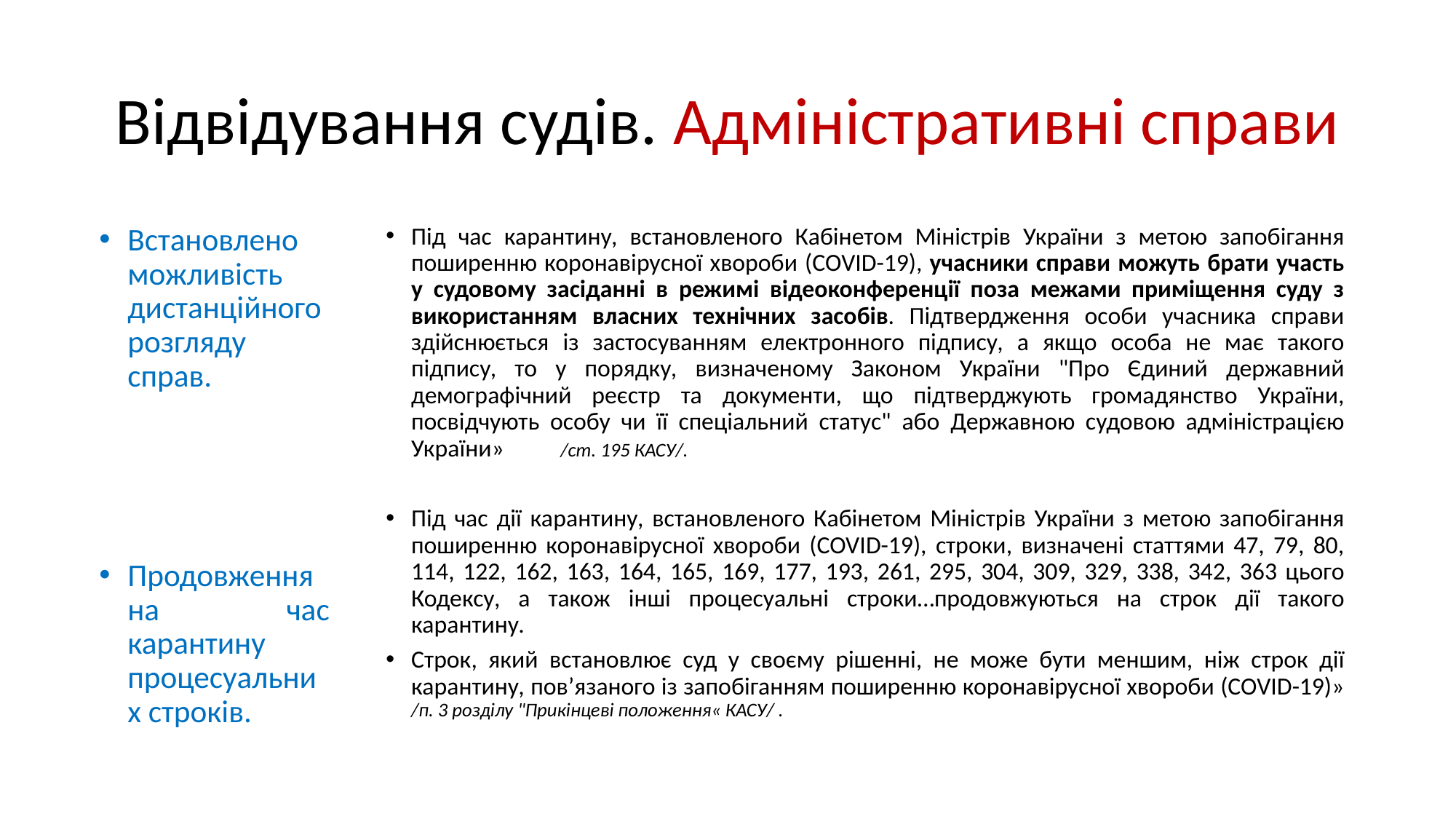

# Відвідування судів. Адміністративні справи
Встановлено можливість дистанційного розгляду справ.

Продовження на час карантину процесуальних строків.

Під час карантину, встановленого Кабінетом Міністрів України з метою запобігання поширенню коронавірусної хвороби (COVID-19), учасники справи можуть брати участь у судовому засіданні в режимі відеоконференції поза межами приміщення суду з використанням власних технічних засобів. Підтвердження особи учасника справи здійснюється із застосуванням електронного підпису, а якщо особа не має такого підпису, то у порядку, визначеному Законом України "Про Єдиний державний демографічний реєстр та документи, що підтверджують громадянство України, посвідчують особу чи її спеціальний статус" або Державною судовою адміністрацією України»          /ст. 195 КАСУ/.

Під час дії карантину, встановленого Кабінетом Міністрів України з метою запобігання поширенню коронавірусної хвороби (COVID-19), строки, визначені статтями 47, 79, 80, 114, 122, 162, 163, 164, 165, 169, 177, 193, 261, 295, 304, 309, 329, 338, 342, 363 цього Кодексу, а також інші процесуальні строки…продовжуються на строк дії такого карантину.
Строк, який встановлює суд у своєму рішенні, не може бути меншим, ніж строк дії карантину, пов’язаного із запобіганням поширенню коронавірусної хвороби (COVID-19)» /п. 3 розділу "Прикінцеві положення« КАСУ/ .